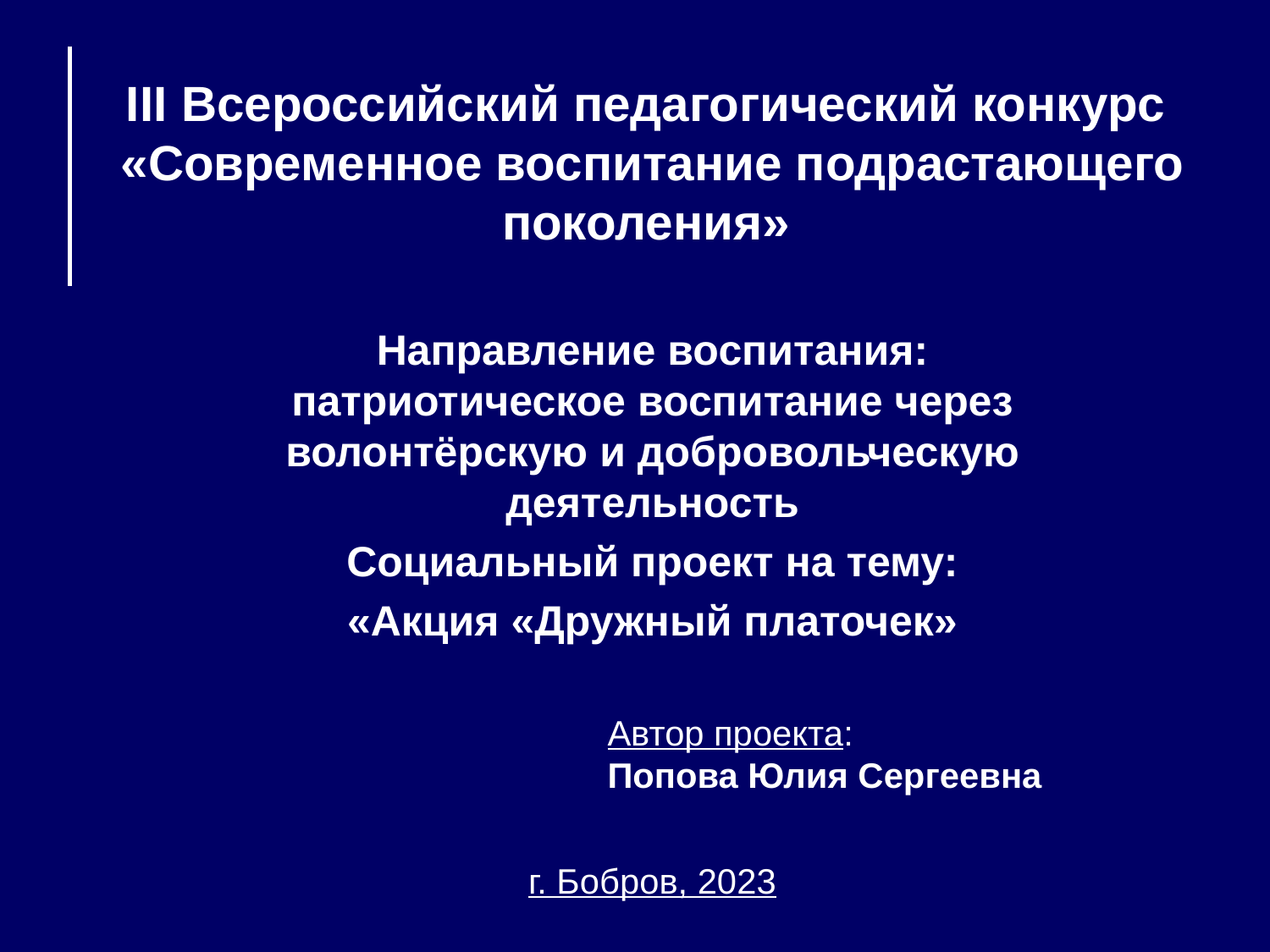

# III Всероссийский педагогический конкурс «Современное воспитание подрастающего поколения»
Направление воспитания: патриотическое воспитание через волонтёрскую и добровольческую деятельность
Социальный проект на тему:
«Акция «Дружный платочек»
Автор проекта:
Попова Юлия Сергеевна
г. Бобров, 2023